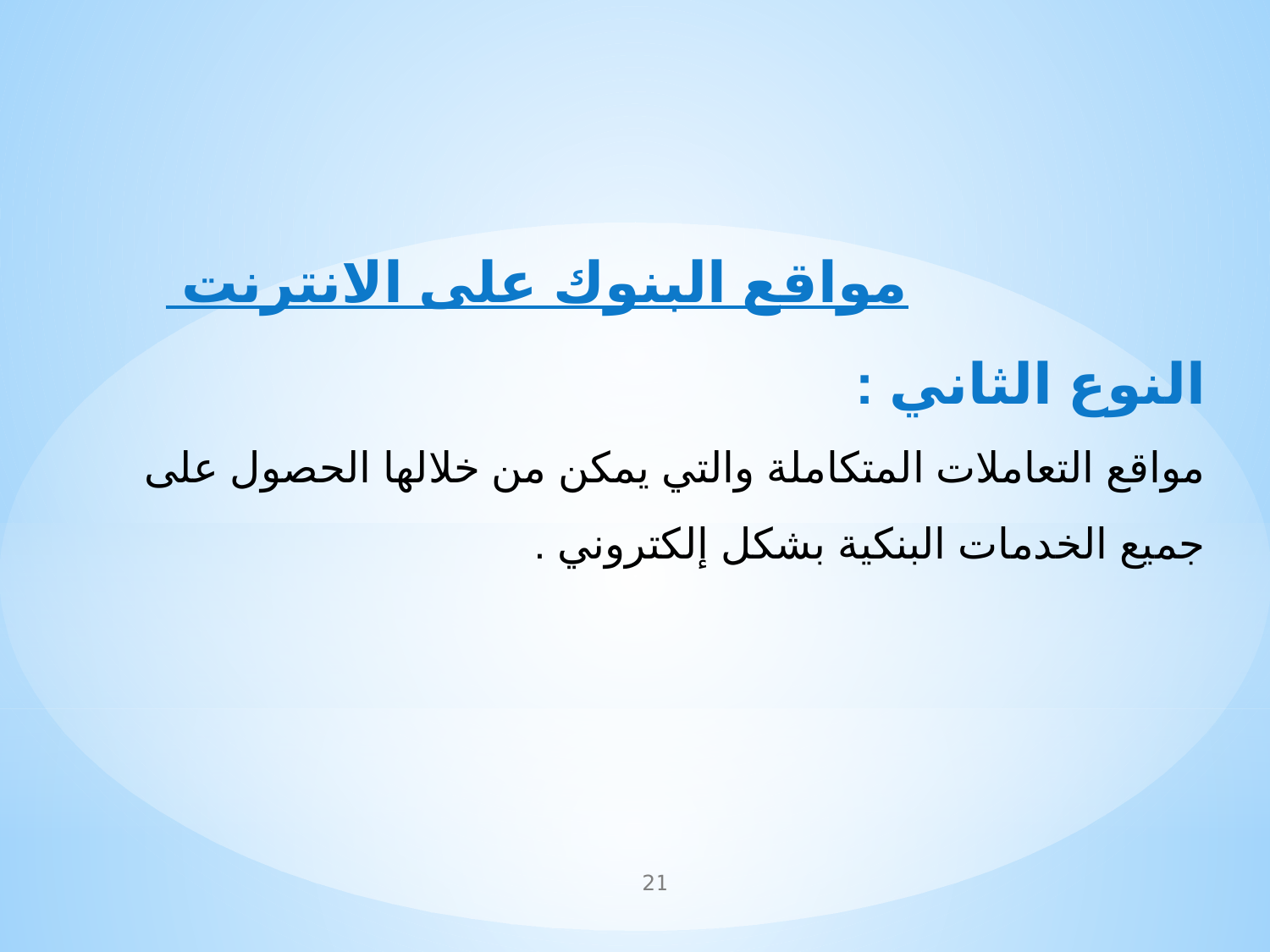

مواقع البنوك على الانترنت
النوع الثاني :
مواقع التعاملات المتكاملة والتي يمكن من خلالها الحصول على جميع الخدمات البنكية بشكل إلكتروني .
21